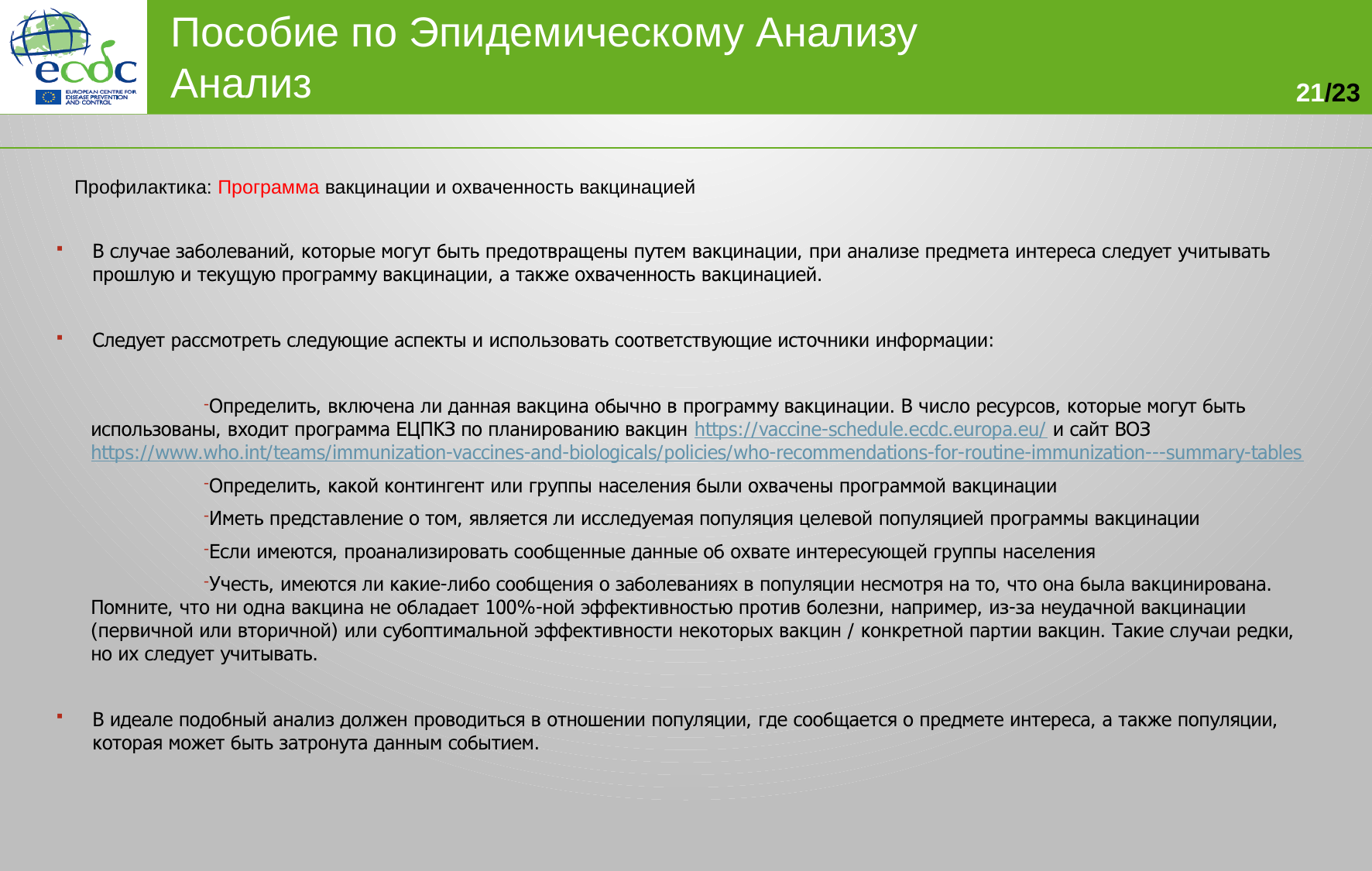

Профилактика: Программа вакцинации и охваченность вакцинацией

В случае заболеваний, которые могут быть предотвращены путем вакцинации, при анализе предмета интереса следует учитывать прошлую и текущую программу вакцинации, а также охваченность вакцинацией.

Следует рассмотреть следующие аспекты и использовать соответствующие источники информации:

Определить, включена ли данная вакцина обычно в программу вакцинации. В число ресурсов, которые могут быть использованы, входит программа ЕЦПКЗ по планированию вакцин https://vaccine-schedule.ecdc.europa.eu/ и сайт ВОЗ https://www.who.int/teams/immunization-vaccines-and-biologicals/policies/who-recommendations-for-routine-immunization---summary-tables
Определить, какой контингент или группы населения были охвачены программой вакцинации
Иметь представление о том, является ли исследуемая популяция целевой популяцией программы вакцинации
Если имеются, проанализировать сообщенные данные об охвате интересующей группы населения
Учесть, имеются ли какие-либо сообщения о заболеваниях в популяции несмотря на то, что она была вакцинирована. Помните, что ни одна вакцина не обладает 100%-ной эффективностью против болезни, например, из-за неудачной вакцинации (первичной или вторичной) или субоптимальной эффективности некоторых вакцин / конкретной партии вакцин. Такие случаи редки, но их следует учитывать.

В идеале подобный анализ должен проводиться в отношении популяции, где сообщается о предмете интереса, а также популяции, которая может быть затронута данным событием.